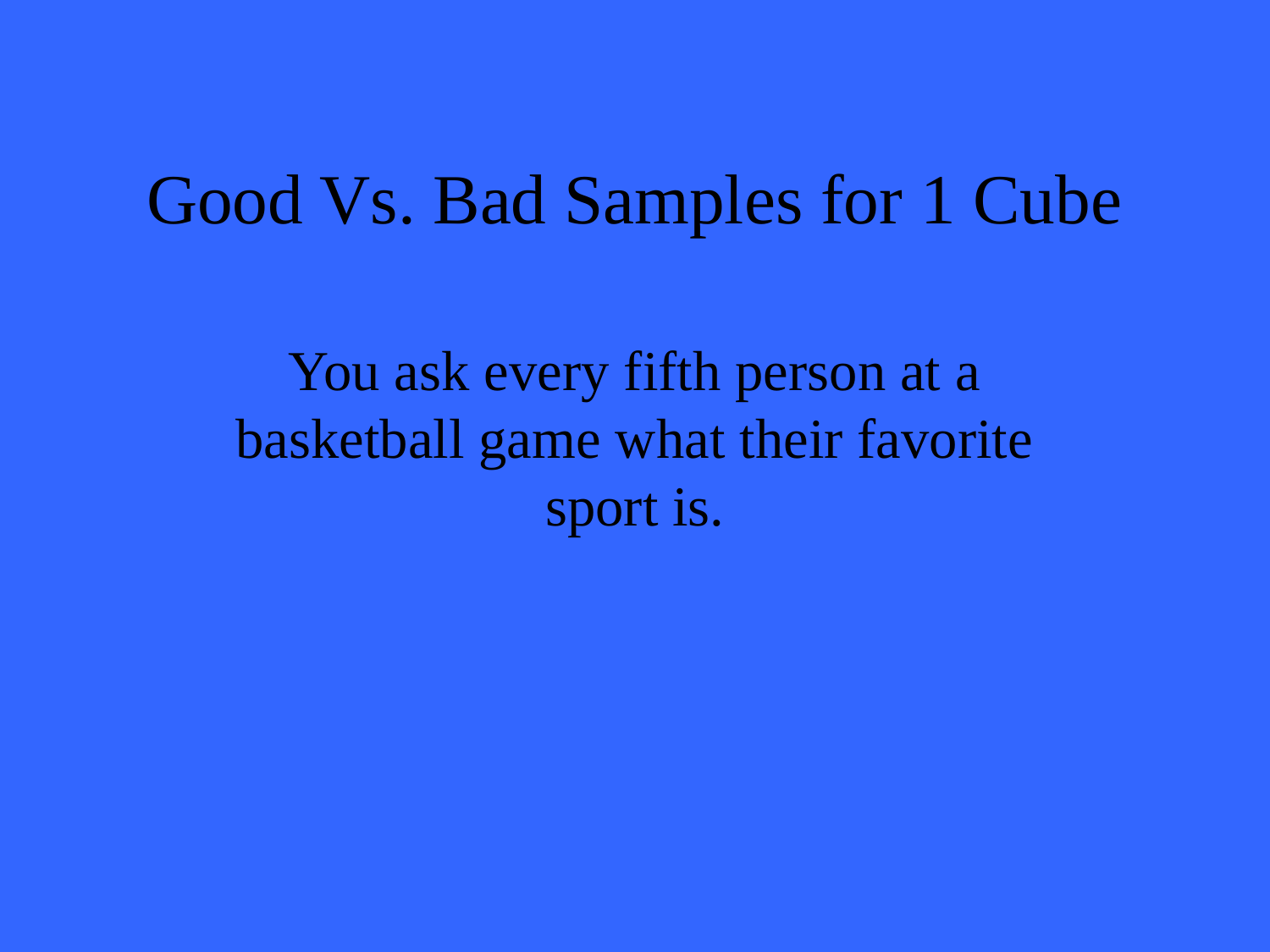

# Good Vs. Bad Samples for 1 Cube
You ask every fifth person at a basketball game what their favorite sport is.